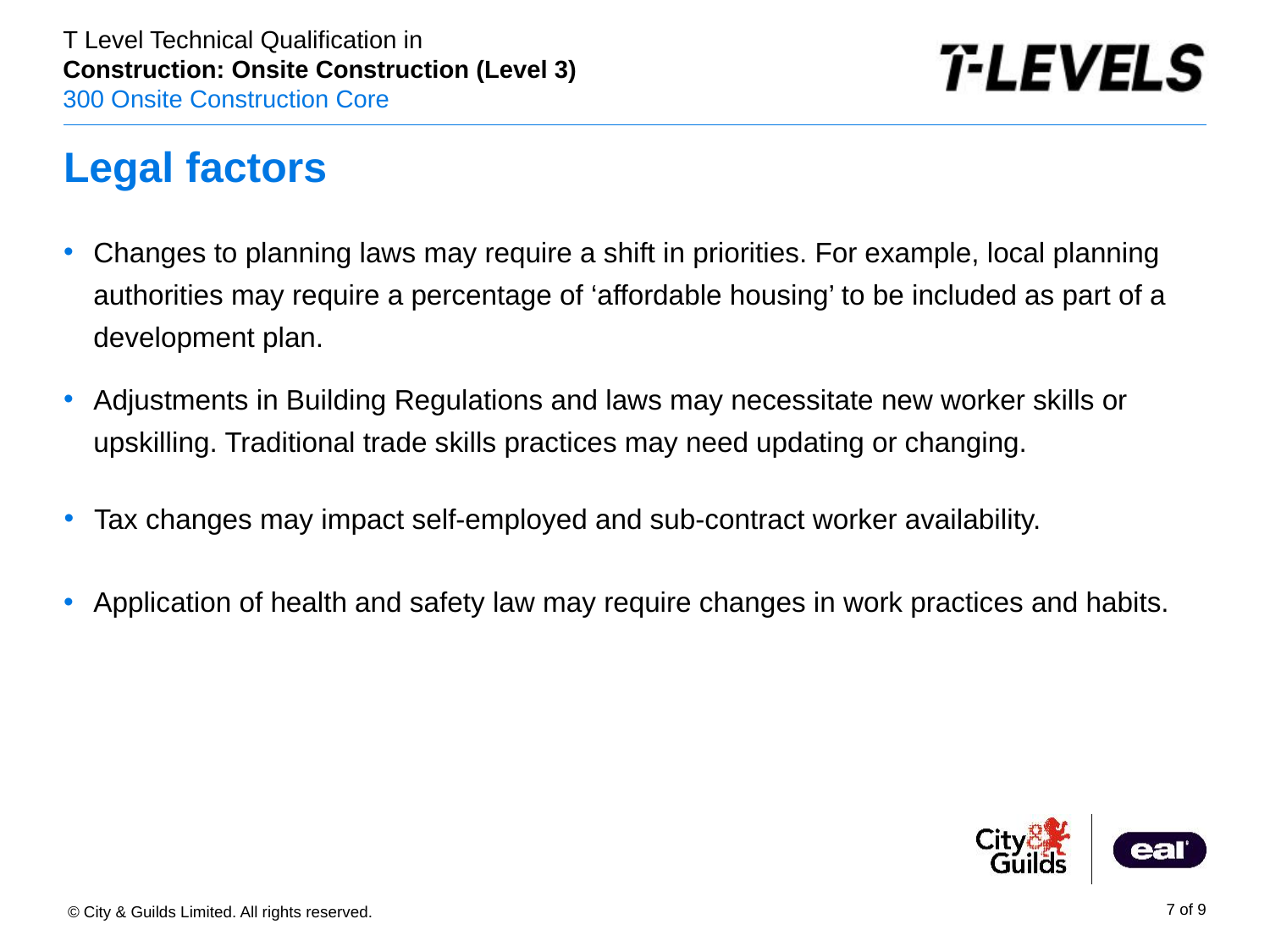

# Legal factors
Changes to planning laws may require a shift in priorities. For example, local planning authorities may require a percentage of ‘affordable housing’ to be included as part of a development plan.

Adjustments in Building Regulations and laws may necessitate new worker skills or upskilling. Traditional trade skills practices may need updating or changing.

Tax changes may impact self-employed and sub-contract worker availability.

Application of health and safety law may require changes in work practices and habits.